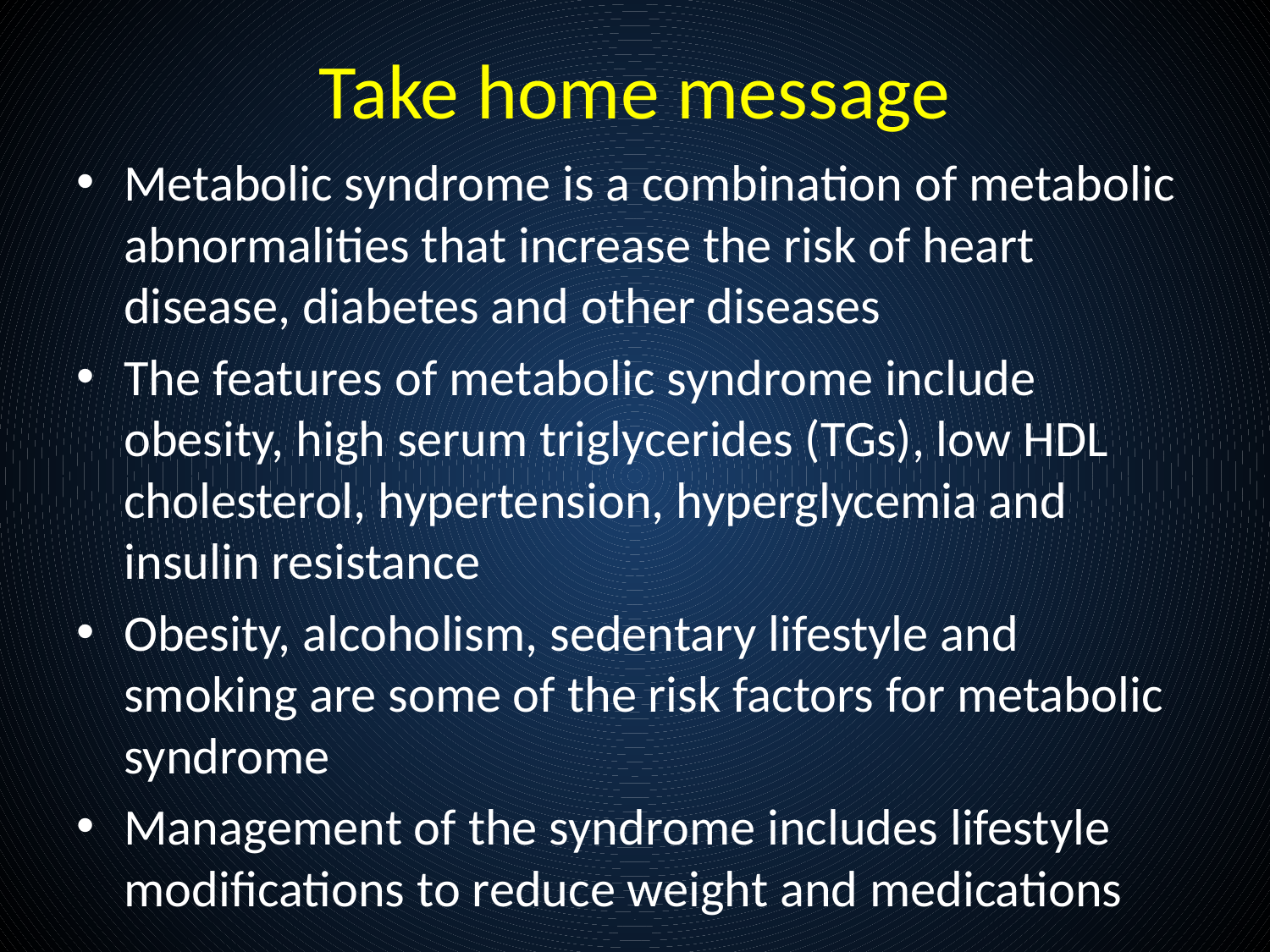

# Take home message
Metabolic syndrome is a combination of metabolic abnormalities that increase the risk of heart disease, diabetes and other diseases
The features of metabolic syndrome include obesity, high serum triglycerides (TGs), low HDL cholesterol, hypertension, hyperglycemia and insulin resistance
Obesity, alcoholism, sedentary lifestyle and smoking are some of the risk factors for metabolic syndrome
Management of the syndrome includes lifestyle modifications to reduce weight and medications